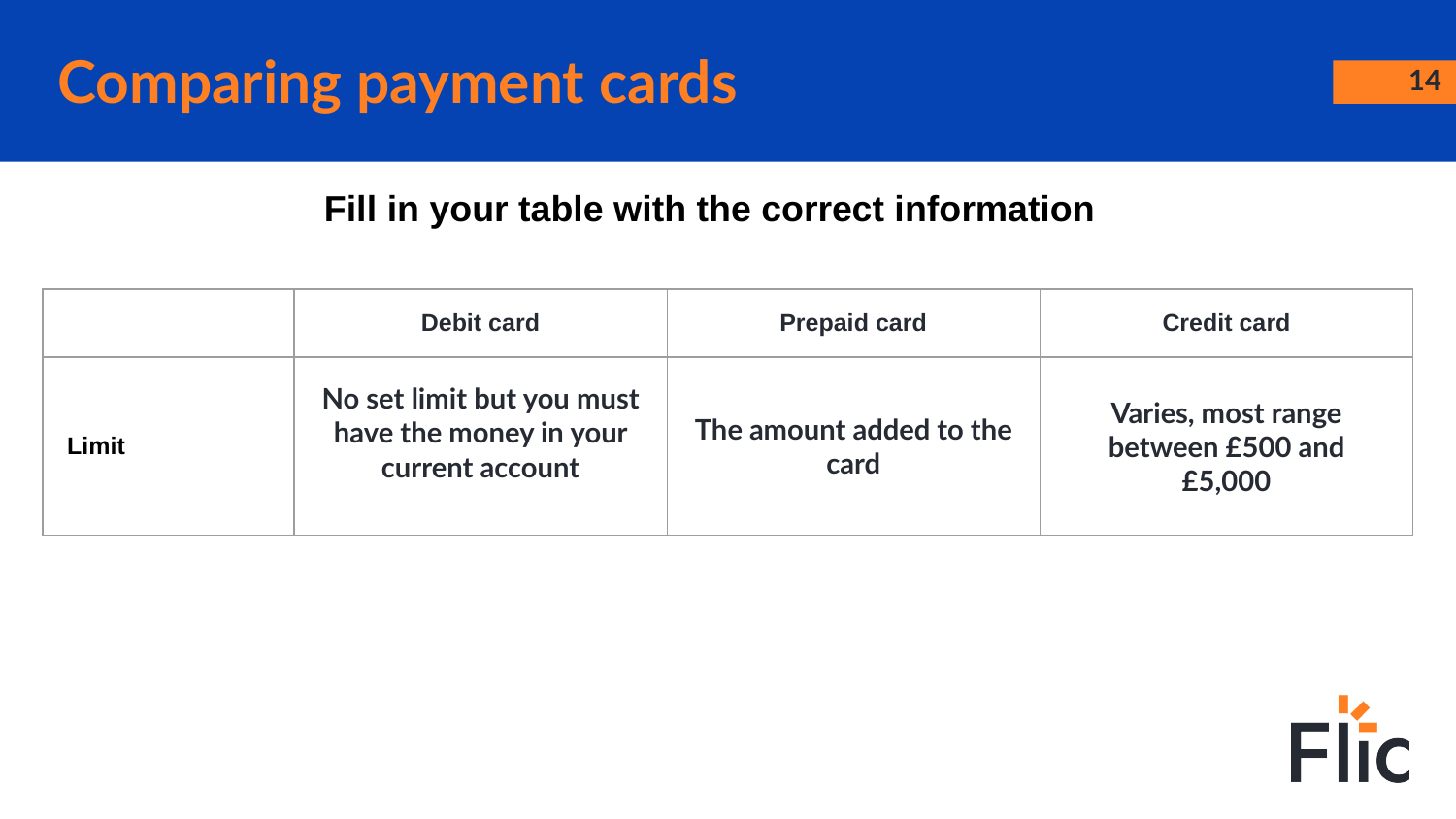

# Comparing payment cards
14
Fill in your table with the correct information

|  | Debit card | Prepaid card | Credit card |
| --- | --- | --- | --- |
| Limit | No set limit but you must have the money in your current account | The amount added to the card | Varies, most range between £500 and £5,000 |